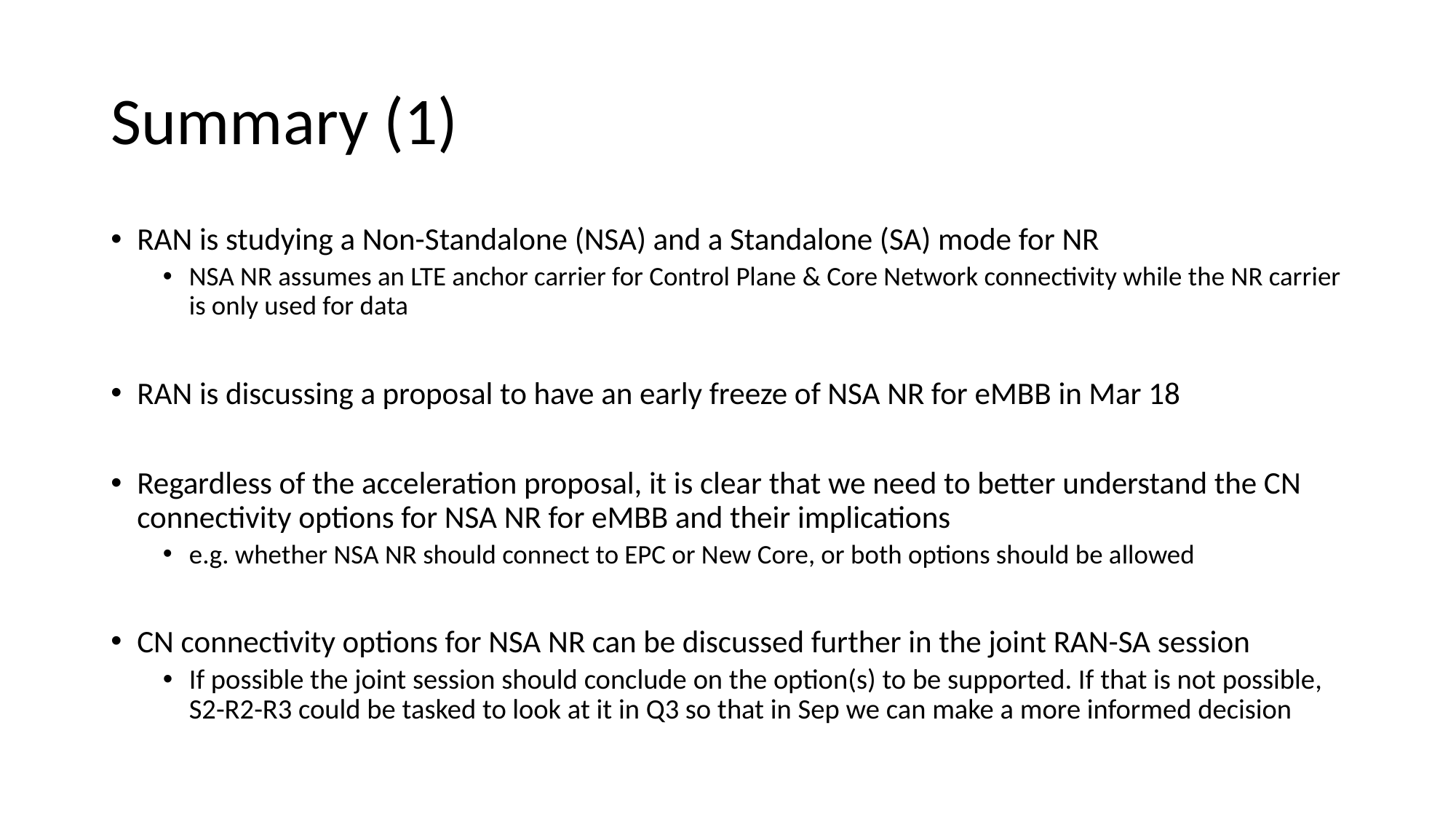

# Summary (1)
RAN is studying a Non-Standalone (NSA) and a Standalone (SA) mode for NR
NSA NR assumes an LTE anchor carrier for Control Plane & Core Network connectivity while the NR carrier is only used for data

RAN is discussing a proposal to have an early freeze of NSA NR for eMBB in Mar 18

Regardless of the acceleration proposal, it is clear that we need to better understand the CN connectivity options for NSA NR for eMBB and their implications
e.g. whether NSA NR should connect to EPC or New Core, or both options should be allowed

CN connectivity options for NSA NR can be discussed further in the joint RAN-SA session
If possible the joint session should conclude on the option(s) to be supported. If that is not possible, S2-R2-R3 could be tasked to look at it in Q3 so that in Sep we can make a more informed decision